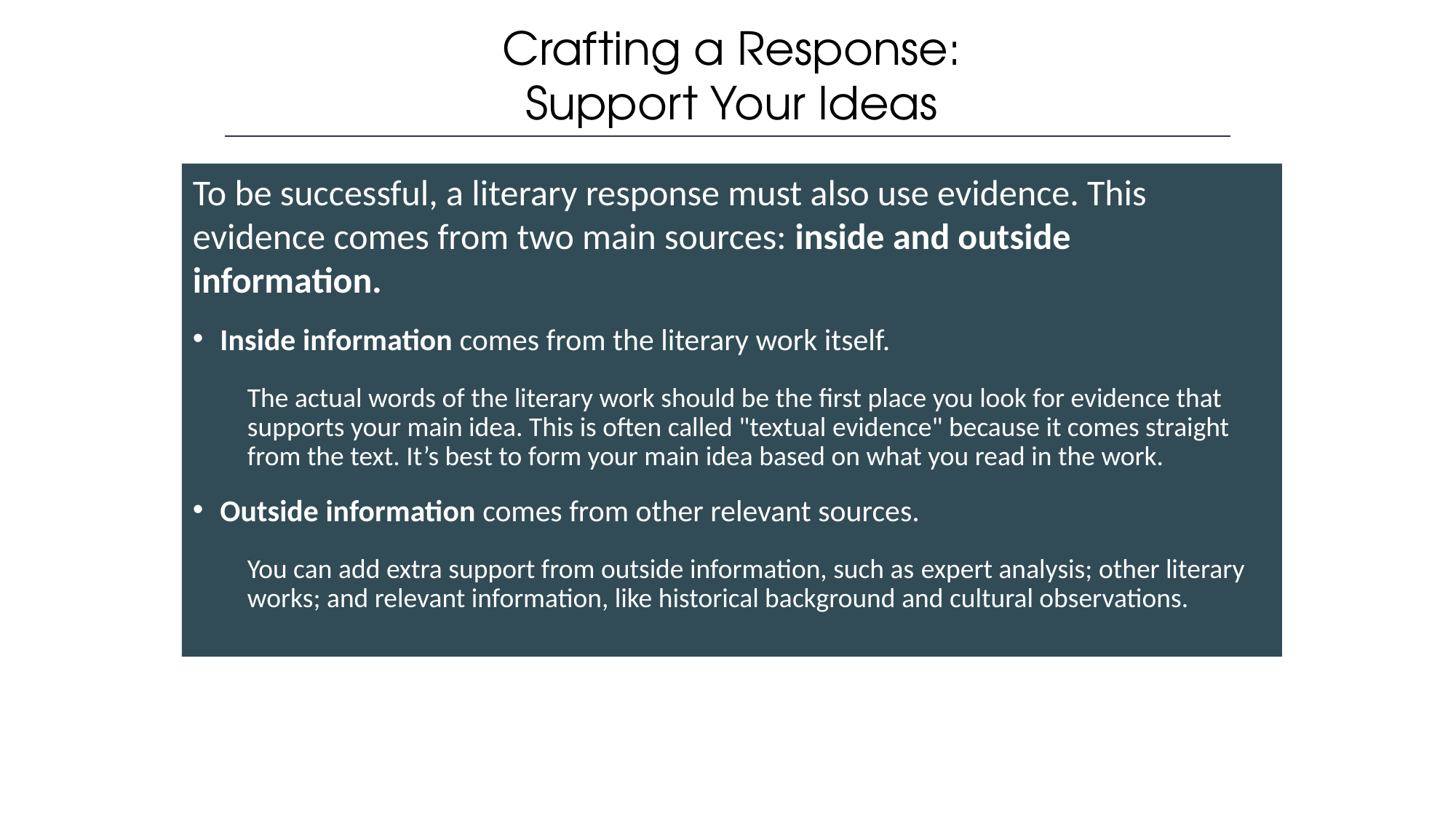

Crafting a Response:
Support Your Ideas
To be successful, a literary response must also use evidence. This evidence comes from two main sources: inside and outside information.
Inside information comes from the literary work itself.
The actual words of the literary work should be the first place you look for evidence that supports your main idea. This is often called "textual evidence" because it comes straight from the text. It’s best to form your main idea based on what you read in the work.
Outside information comes from other relevant sources.
You can add extra support from outside information, such as expert analysis; other literary works; and relevant information, like historical background and cultural observations.